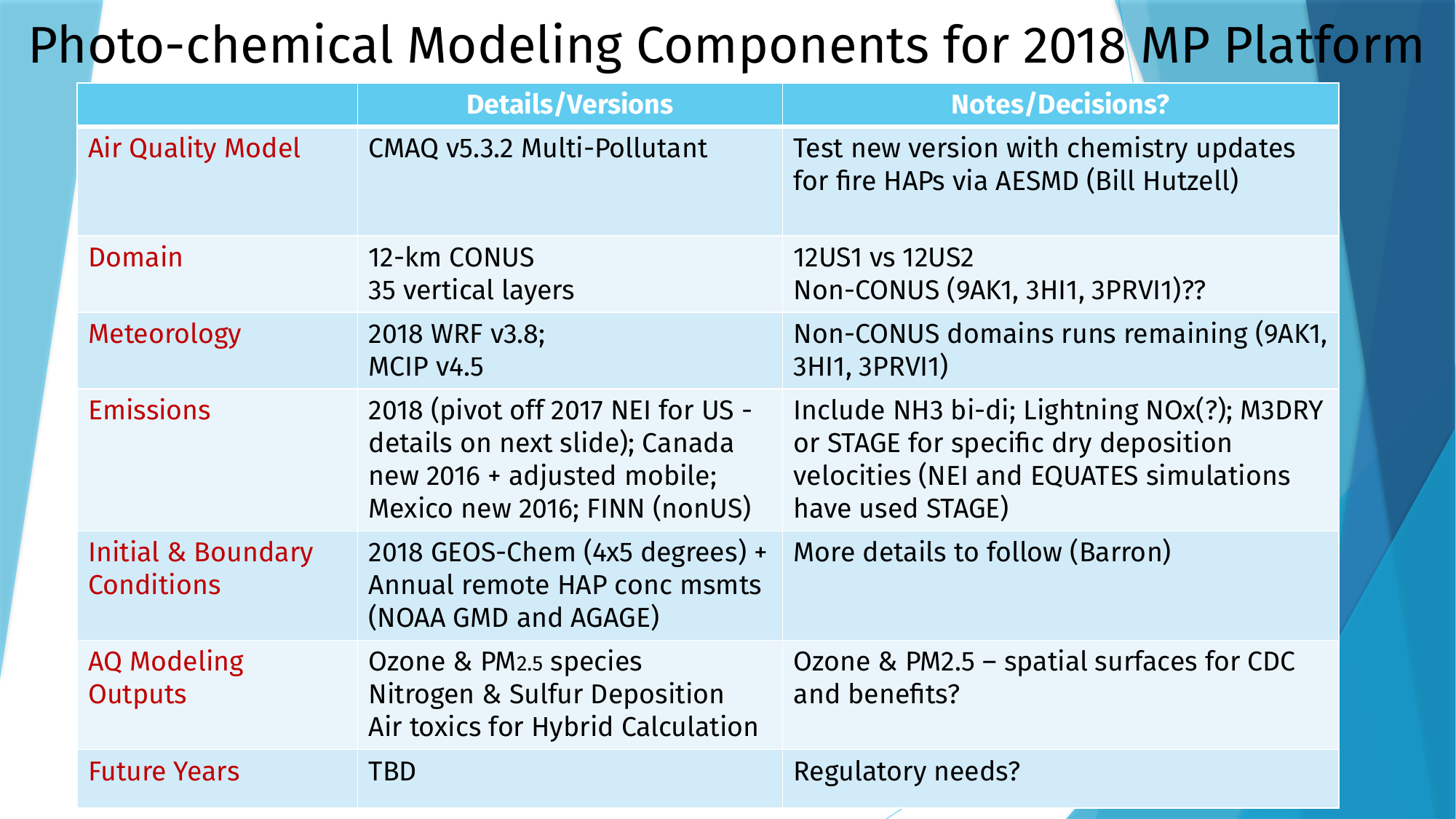

Photo-chemical Modeling Components for 2018 MP Platform
|  | Details/Versions | Notes/Decisions? |
| --- | --- | --- |
| Air Quality Model | CMAQ v5.3.2 Multi-Pollutant | Test new version with chemistry updates for fire HAPs via AESMD (Bill Hutzell) |
| Domain | 12-km CONUS 35 vertical layers | 12US1 vs 12US2 Non-CONUS (9AK1, 3HI1, 3PRVI1)?? |
| Meteorology | 2018 WRF v3.8; MCIP v4.5 | Non-CONUS domains runs remaining (9AK1, 3HI1, 3PRVI1) |
| Emissions | 2018 (pivot off 2017 NEI for US - details on next slide); Canada new 2016 + adjusted mobile; Mexico new 2016; FINN (nonUS) | Include NH3 bi-di; Lightning NOx(?); M3DRY or STAGE for specific dry deposition velocities (NEI and EQUATES simulations have used STAGE) |
| Initial & Boundary Conditions | 2018 GEOS-Chem (4x5 degrees) + Annual remote HAP conc msmts (NOAA GMD and AGAGE) | More details to follow (Barron) |
| AQ Modeling Outputs | Ozone & PM2.5 species Nitrogen & Sulfur Deposition Air toxics for Hybrid Calculation | Ozone & PM2.5 – spatial surfaces for CDC and benefits? |
| Future Years | TBD | Regulatory needs? |
16